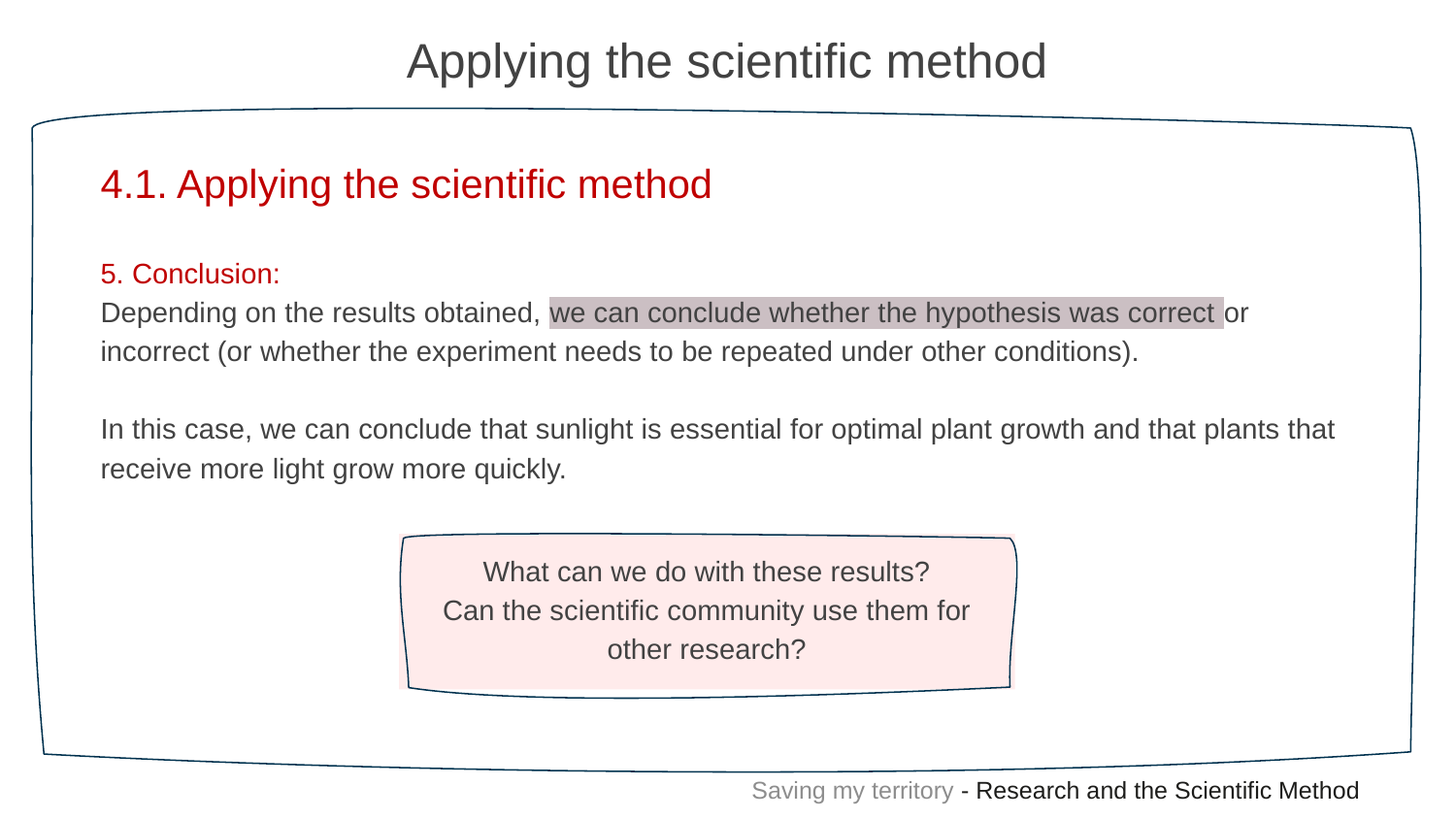

Applying the scientific method

4.1. Applying the scientific method
5. Conclusion:
Depending on the results obtained, we can conclude whether the hypothesis was correct or incorrect (or whether the experiment needs to be repeated under other conditions).

In this case, we can conclude that sunlight is essential for optimal plant growth and that plants that receive more light grow more quickly.

What can we do with these results?
Can the scientific community use them for other research?

Saving my territory - Research and the Scientific Method